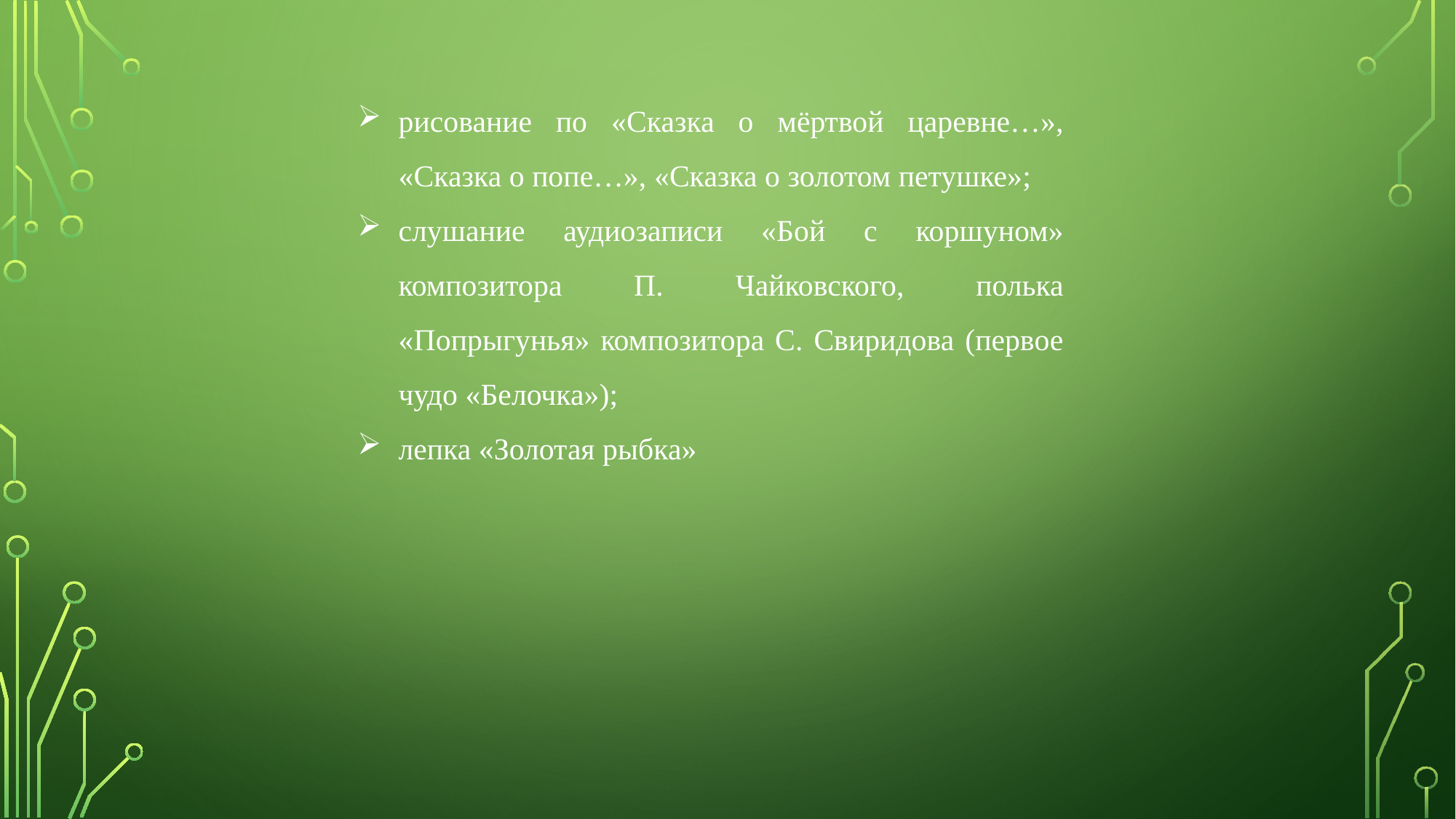

рисование по «Сказка о мёртвой царевне…», «Сказка о попе…», «Сказка о золотом петушке»;
слушание аудиозаписи «Бой с коршуном» композитора П. Чайковского, полька «Попрыгунья» композитора С. Свиридова (первое чудо «Белочка»);
лепка «Золотая рыбка»